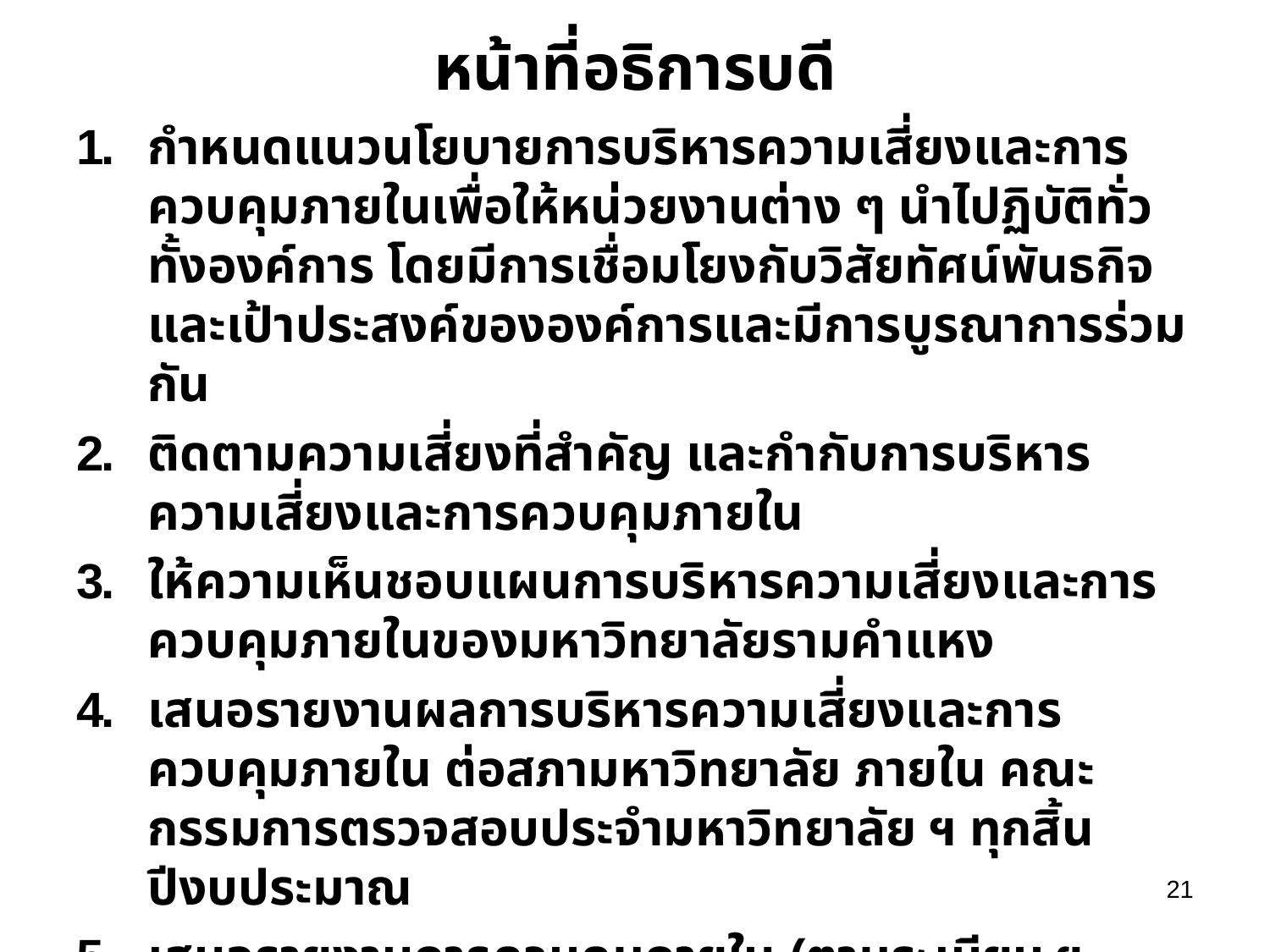

# หน้าที่อธิการบดี
กำหนดแนวนโยบายการบริหารความเสี่ยงและการควบคุมภายในเพื่อให้หน่วยงานต่าง ๆ นำไปฏิบัติทั่วทั้งองค์การ โดยมีการเชื่อมโยงกับวิสัยทัศน์พันธกิจ และเป้าประสงค์ขององค์การและมีการบูรณาการร่วมกัน
ติดตามความเสี่ยงที่สำคัญ และกำกับการบริหารความเสี่ยงและการควบคุมภายใน
ให้ความเห็นชอบแผนการบริหารความเสี่ยงและการควบคุมภายในของมหาวิทยาลัยรามคำแหง
เสนอรายงานผลการบริหารความเสี่ยงและการควบคุมภายใน ต่อสภามหาวิทยาลัย ภายใน คณะกรรมการตรวจสอบประจำมหาวิทยาลัย ฯ ทุกสิ้นปีงบประมาณ
เสนอรายงานการควบคุมภายใน (ตามระเบียบ ฯ คตง.ข้อ 6 )ต่อคณะกรรมการตรวจเงินแผ่นดิน และปลัดกระทรวงศึกษาธิการ ภายใน 90 วัน นับจากวันสิ้นปีงบประมาณ
21